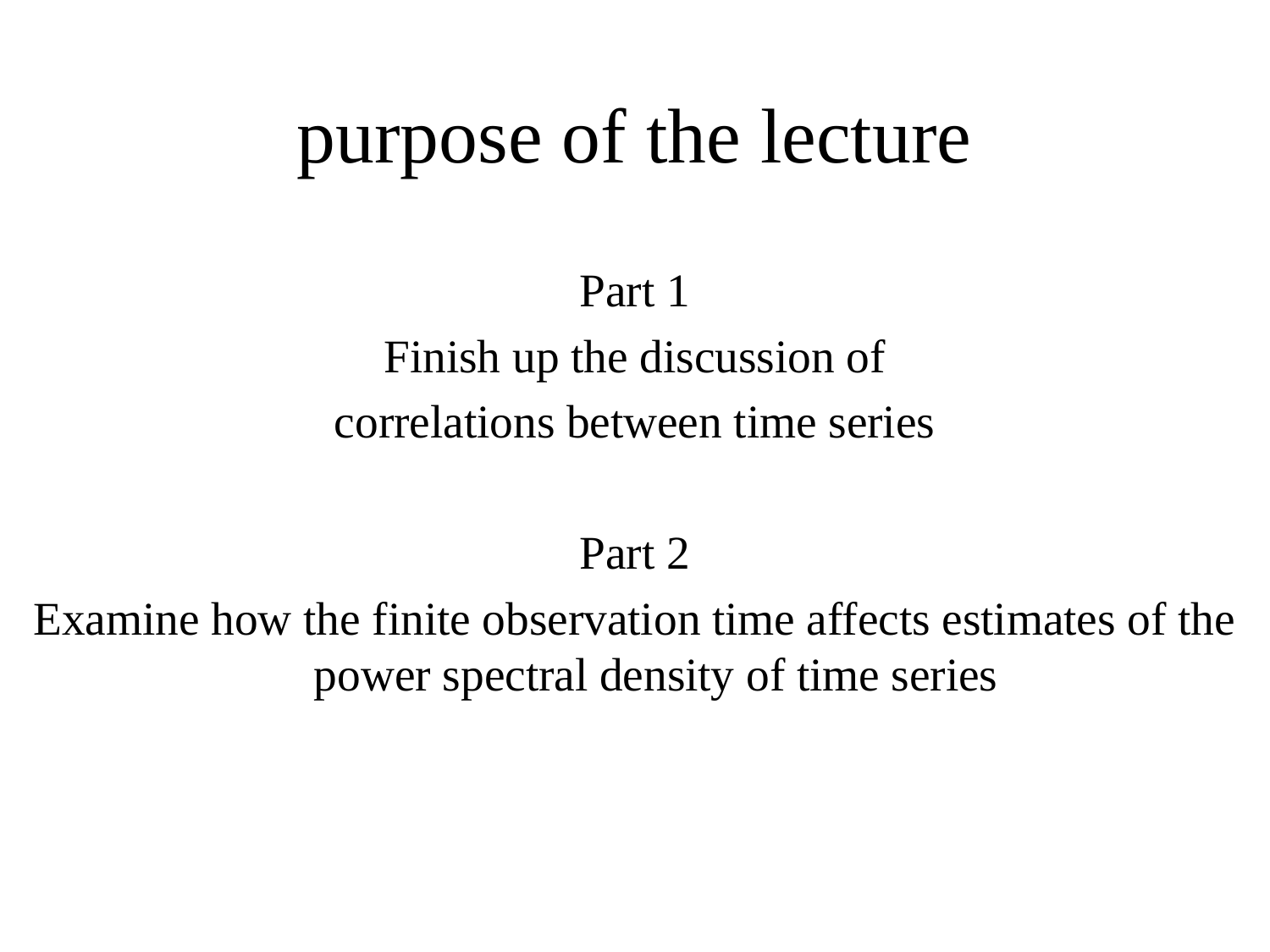

# purpose of the lecture
Part 1
Finish up the discussion of
correlations between time series

Part 2
Examine how the finite observation time affects estimates of the power spectral density of time series